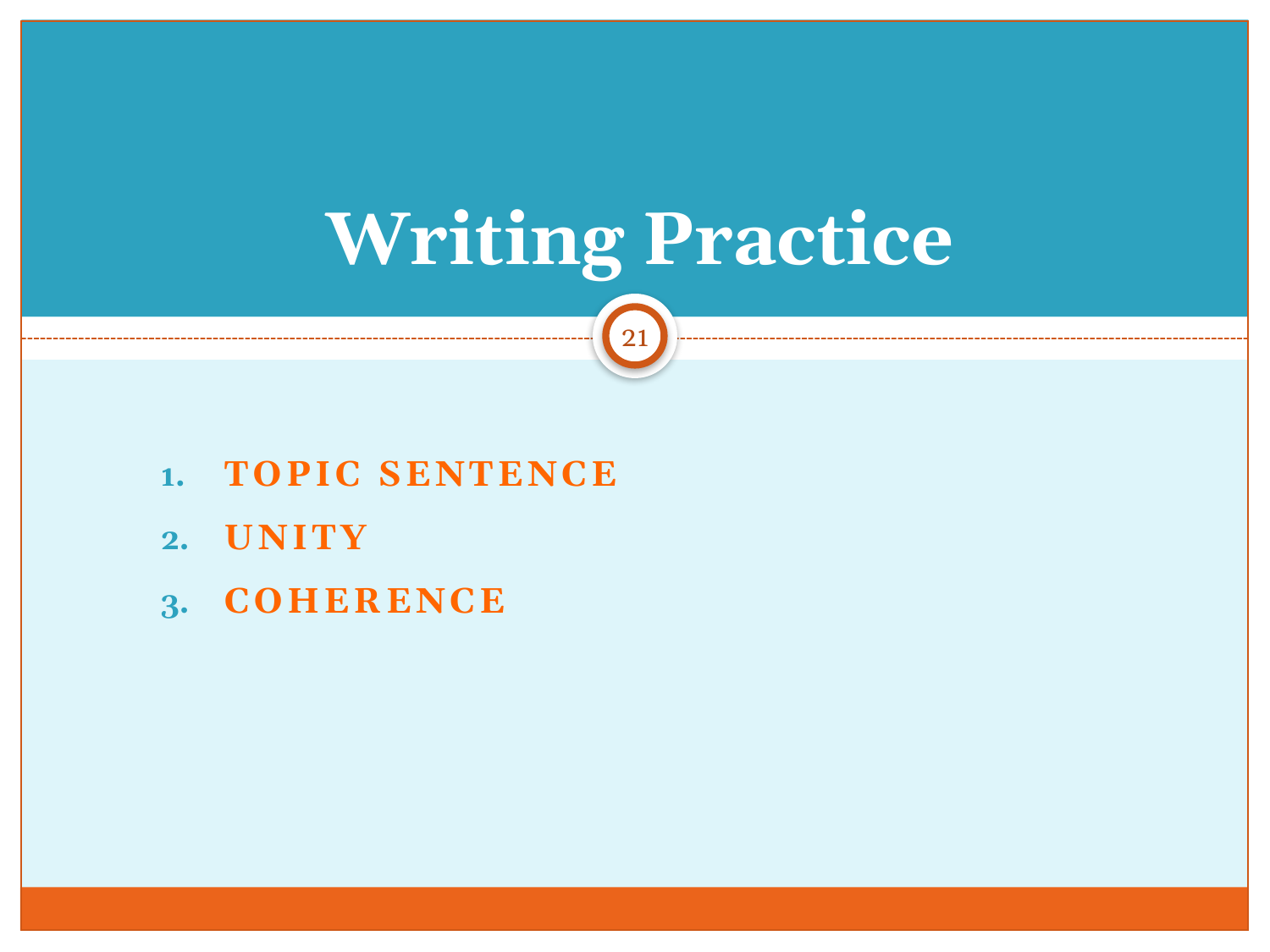

# Writing Practice
21
Topic sentence
Unity
Coherence